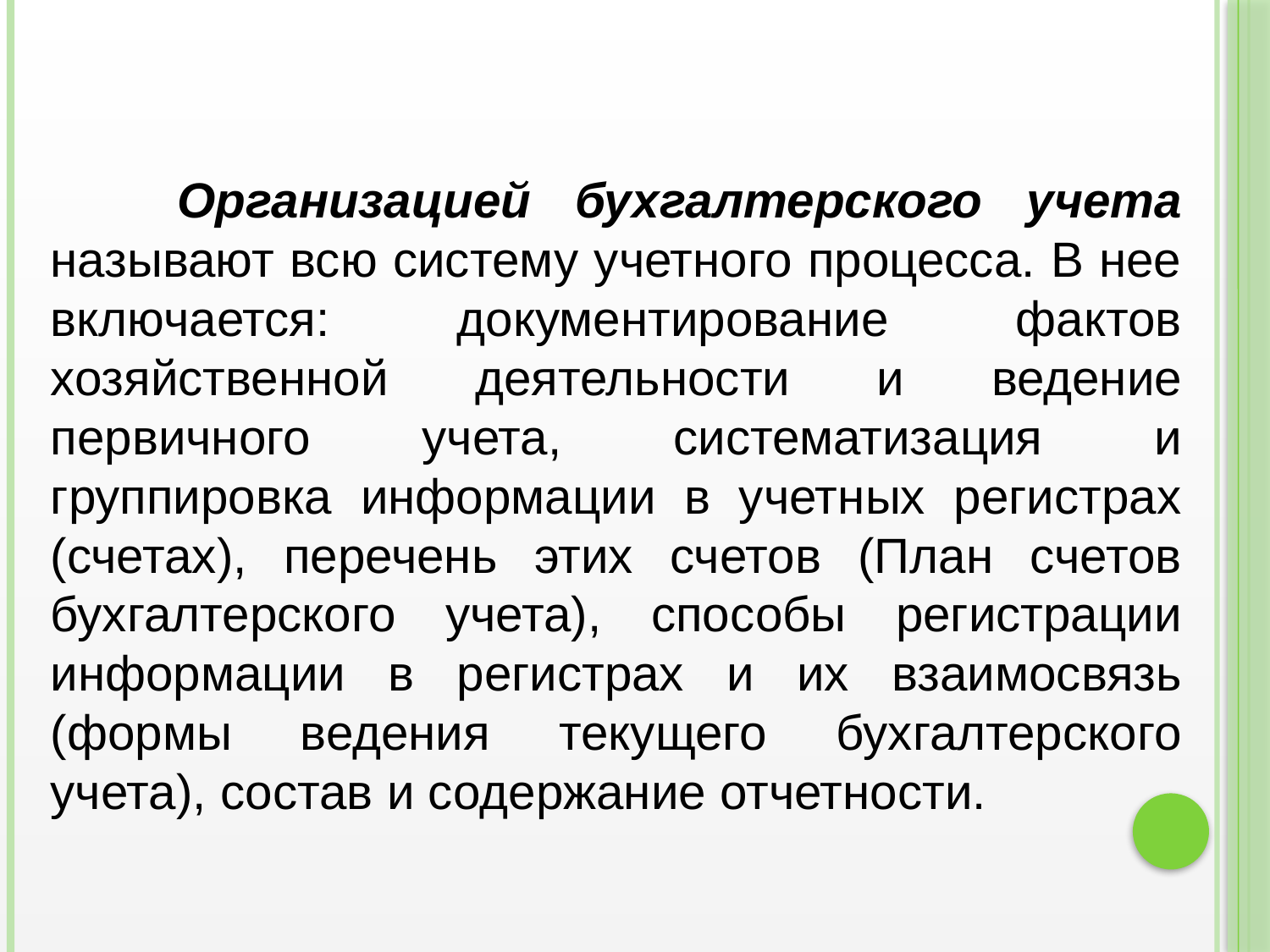

Организацией бухгалтерского учета называют всю систему учетного процесса. В нее включается: документирование фактов хозяйственной деятельности и ведение первичного учета, систематизация и группировка информации в учетных регистрах (счетах), перечень этих счетов (План счетов бухгалтерского учета), способы регистрации информации в регистрах и их взаимосвязь (формы ведения текущего бухгалтерского учета), состав и содержание отчетности.